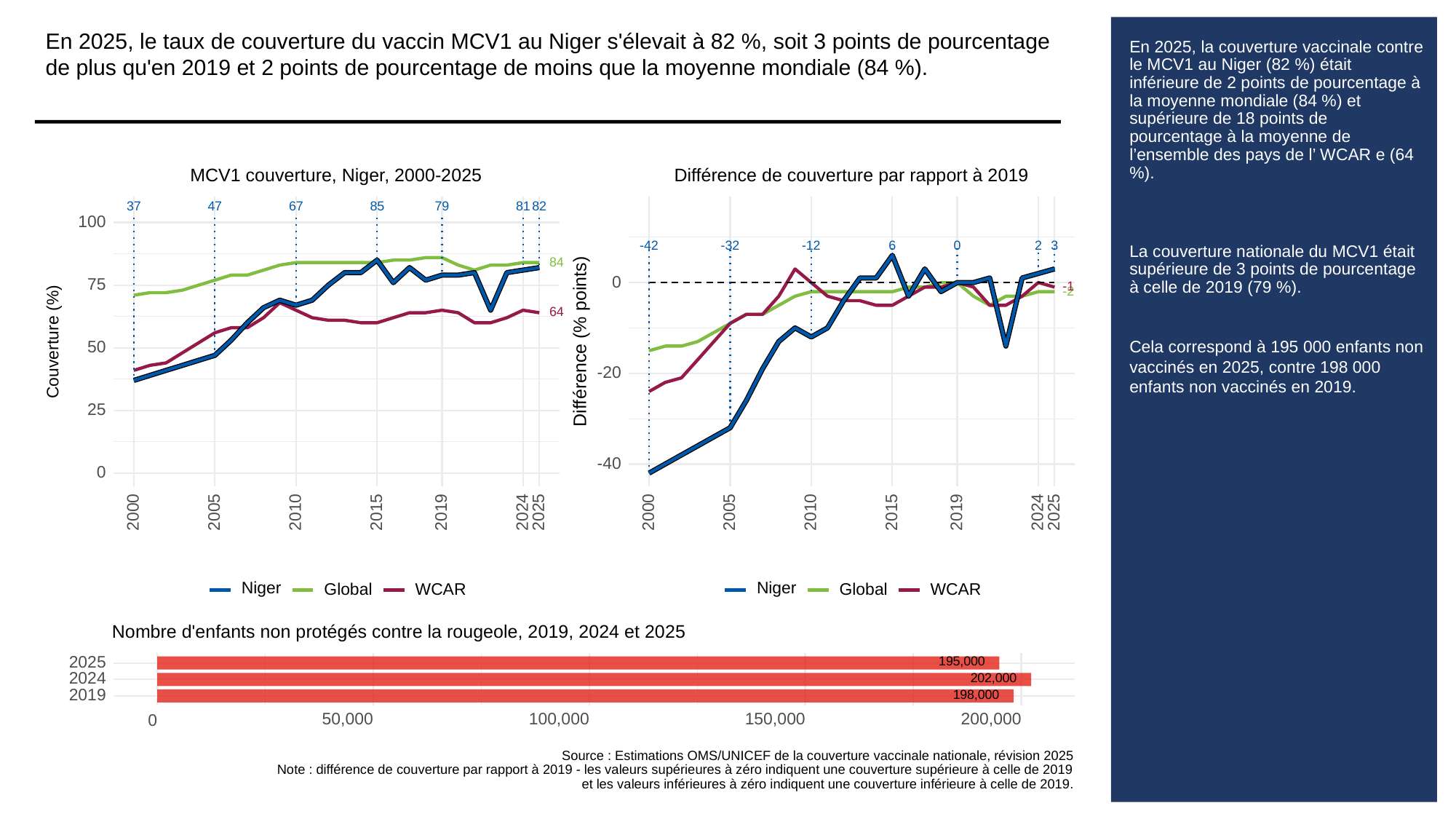

En 2025, le taux de couverture du vaccin MCV1 au Niger s'élevait à 82 %, soit 3 points de pourcentage de plus qu'en 2019 et 2 points de pourcentage de moins que la moyenne mondiale (84 %).
# En 2025, la couverture vaccinale contre le MCV1 au Niger (82 %) était inférieure de 2 points de pourcentage à la moyenne mondiale (84 %) et supérieure de 18 points de pourcentage à la moyenne de l’ensemble des pays de l’ WCAR e (64 %).

La couverture nationale du MCV1 était supérieure de 3 points de pourcentage à celle de 2019 (79 %).

Cela correspond à 195 000 enfants non vaccinés en 2025, contre 198 000 enfants non vaccinés en 2019.

MCV1 couverture, Niger, 2000-2025
Différence de couverture par rapport à 2019

37
67
85
79
81
82
47
100

-32
3
6
0
-42
-12
2

84

0
75
-1

-2

64

Différence (% points)
Couverture (%)
50

-20

25

-40

0

2000
2005
2010
2015
2019
2024
2025
2000
2005
2010
2015
2019
2024
2025
Niger
Niger
Global
WCAR
Global
WCAR

Nombre d'enfants non protégés contre la rougeole, 2019, 2024 et 2025

195,000
2025

202,000
2024

198,000
2019

50,000
100,000
150,000
200,000
0
Source : Estimations OMS/UNICEF de la couverture vaccinale nationale, révision 2025
Note : différence de couverture par rapport à 2019 - les valeurs supérieures à zéro indiquent une couverture supérieure à celle de 2019
et les valeurs inférieures à zéro indiquent une couverture inférieure à celle de 2019.